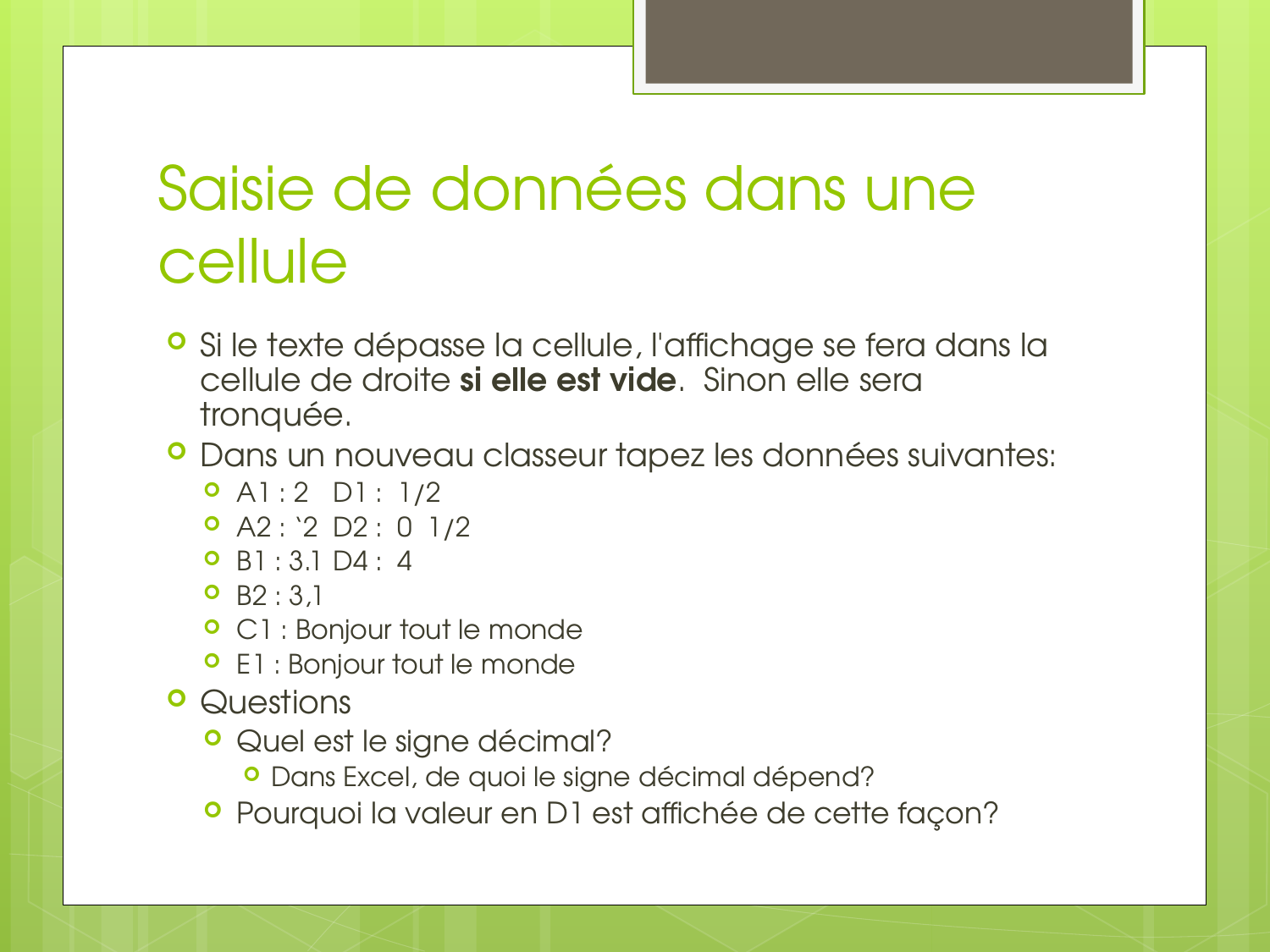

# Saisie de données dans une cellule
Si le texte dépasse la cellule, l'affichage se fera dans la cellule de droite si elle est vide.  Sinon elle sera tronquée.
Dans un nouveau classeur tapez les données suivantes:
A1 : 2				D1 :  1/2
A2 : ‘2				D2 :  0  1/2
B1 : 3.1				D4 :  4
B2 : 3,1
C1 : Bonjour tout le monde
E1 : Bonjour tout le monde
Questions
Quel est le signe décimal?
Dans Excel, de quoi le signe décimal dépend?
Pourquoi la valeur en D1 est affichée de cette façon?